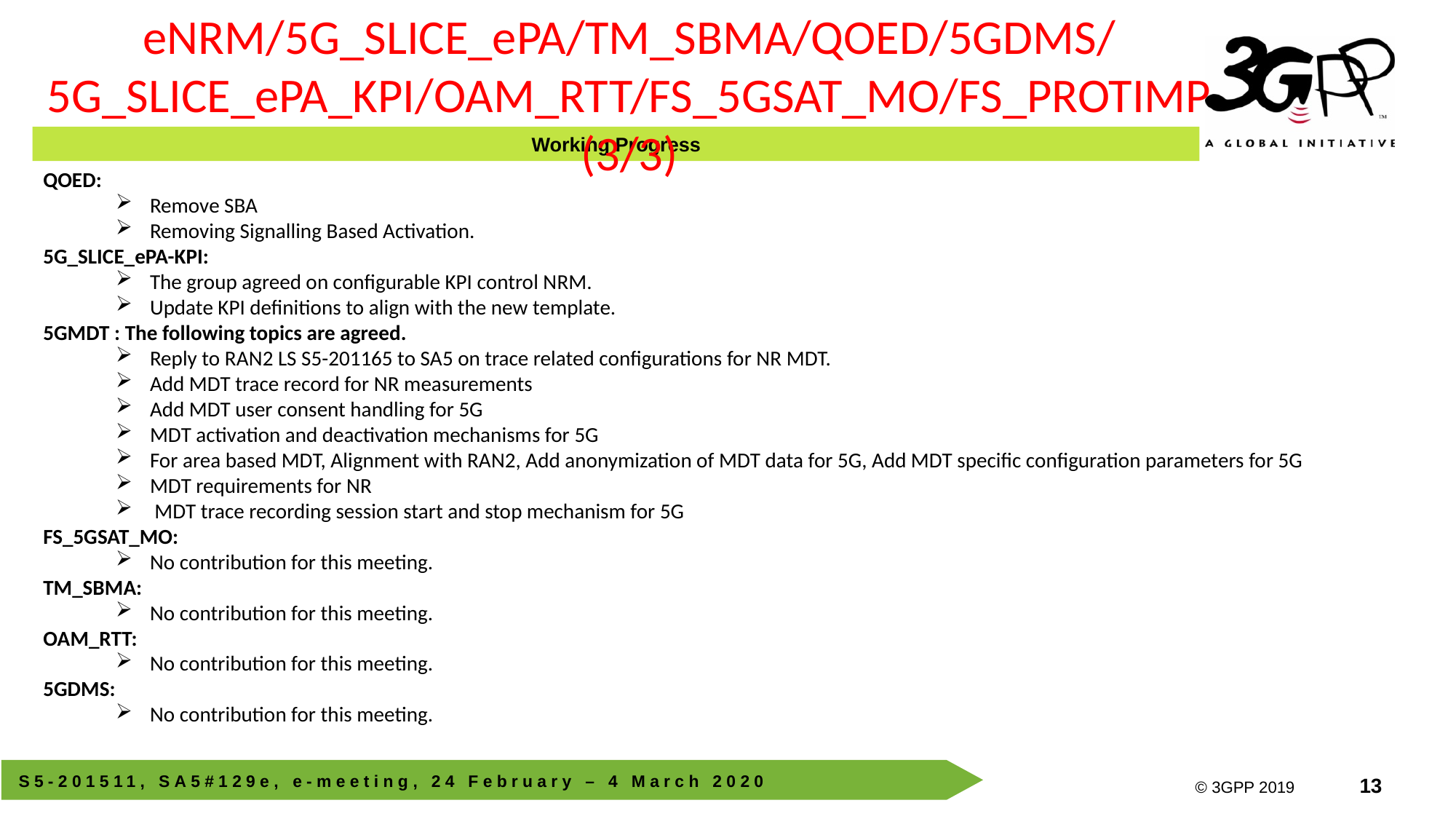

eNRM/5G_SLICE_ePA/TM_SBMA/QOED/5GDMS/5G_SLICE_ePA_KPI/OAM_RTT/FS_5GSAT_MO/FS_PROTIMP (3/3)
Working Progress
QOED:
Remove SBA
Removing Signalling Based Activation.
5G_SLICE_ePA-KPI:
The group agreed on configurable KPI control NRM.
Update KPI definitions to align with the new template.
5GMDT : The following topics are agreed.
Reply to RAN2 LS S5-201165 to SA5 on trace related configurations for NR MDT.
Add MDT trace record for NR measurements
Add MDT user consent handling for 5G
MDT activation and deactivation mechanisms for 5G
For area based MDT, Alignment with RAN2, Add anonymization of MDT data for 5G, Add MDT specific configuration parameters for 5G
MDT requirements for NR
 MDT trace recording session start and stop mechanism for 5G
FS_5GSAT_MO:
No contribution for this meeting.
TM_SBMA:
No contribution for this meeting.
OAM_RTT:
No contribution for this meeting.
5GDMS:
No contribution for this meeting.